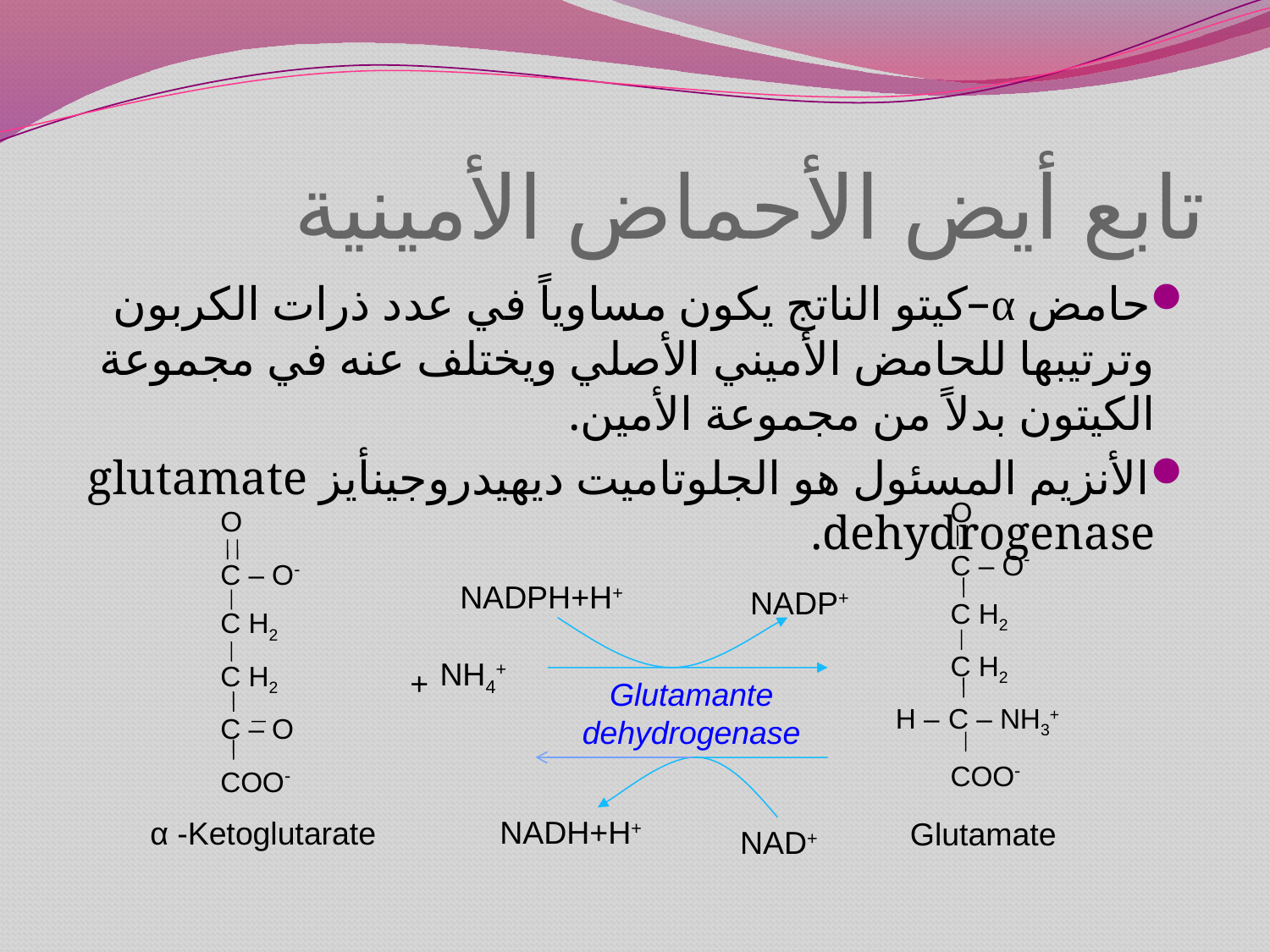

# تابع أيض الأحماض الأمينية
حامض α–كيتو الناتج يكون مساوياً في عدد ذرات الكربون وترتيبها للحامض الأميني الأصلي ويختلف عنه في مجموعة الكيتون بدلاً من مجموعة الأمين.
الأنزيم المسئول هو الجلوتاميت ديهيدروجينأيز glutamate dehydrogenase.
         O
         C – O-
         C H2
         C H2
  H –  C – NH3+
         COO-

Glutamate
         O
         C – O-
         C H2
         C H2
         C – O
         COO-

α -Ketoglutarate
NADPH+H+
NADP+

NH4+
+

Glutamante dehydrogenase

NADH+H+
NAD+